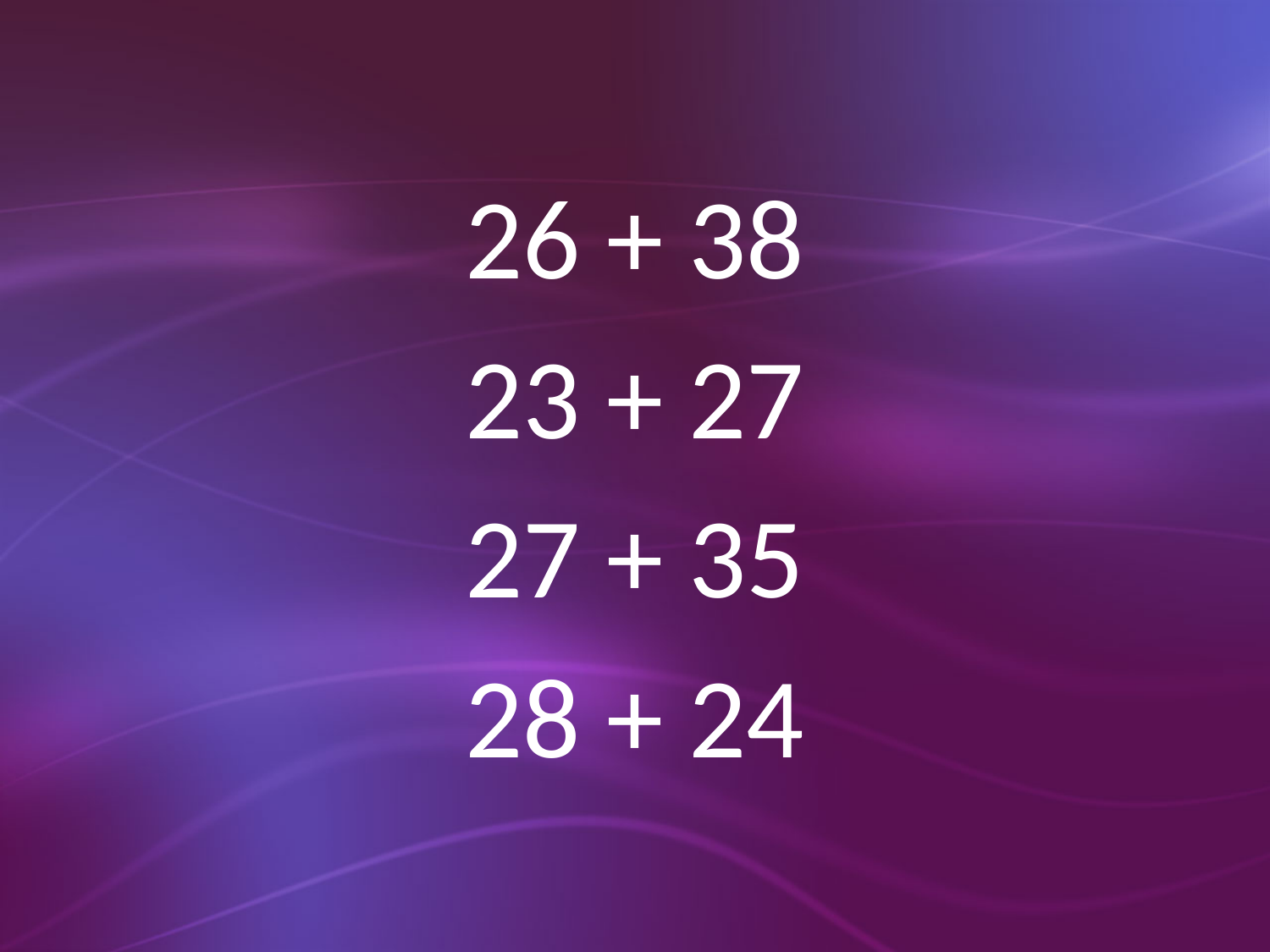

26 + 38
23 + 27
27 + 35
28 + 24